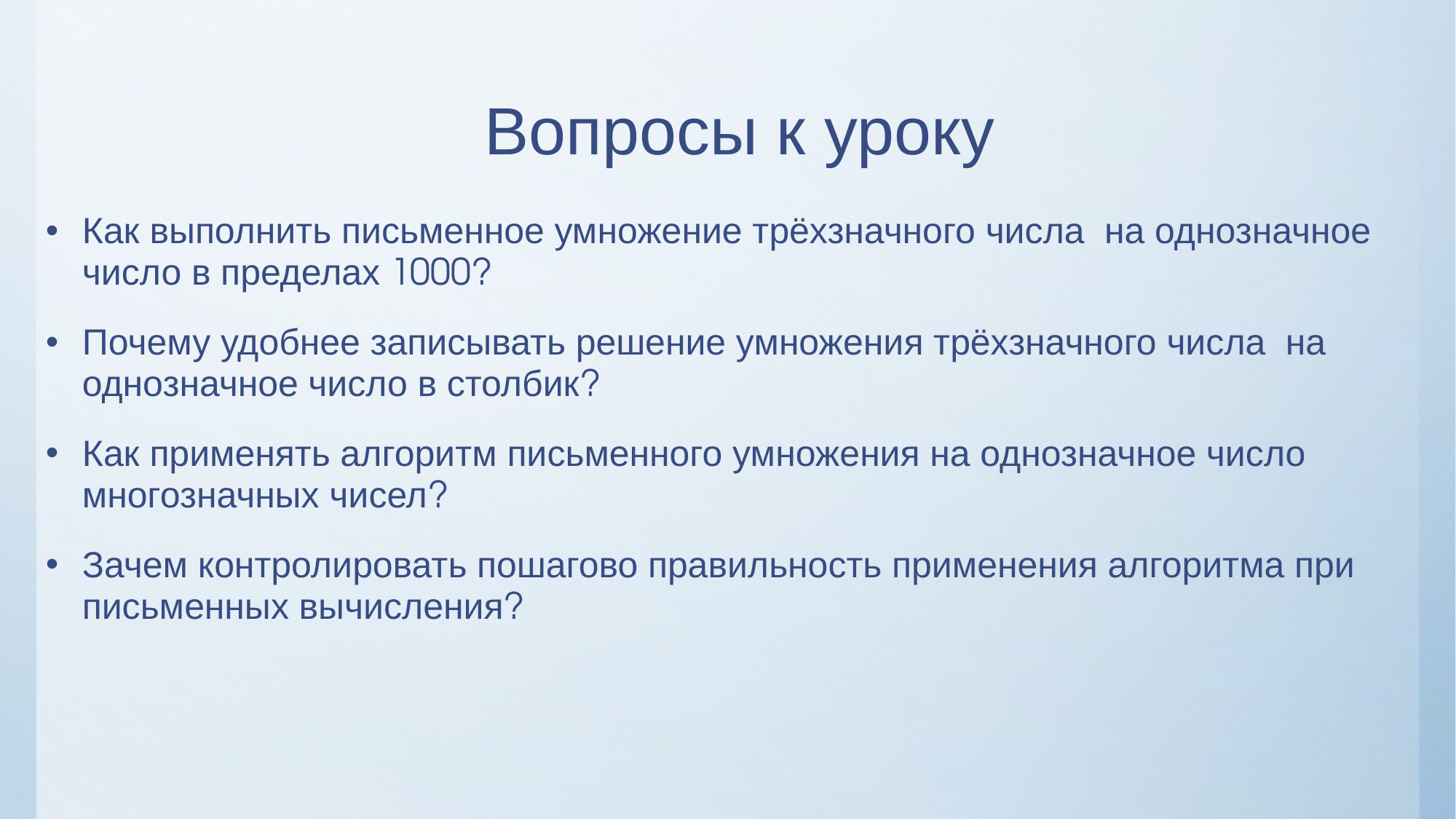

# Вопросы к уроку
Как выполнить письменное умножение трёхзначного числа  на однозначное число в пределах 1000?
Почему удобнее записывать решение умножения трёхзначного числа  на однозначное число в столбик?
Как применять алгоритм письменного умножения на однозначное число многозначных чисел?
Зачем контролировать пошагово правильность применения алгоритма при письменных вычисления?